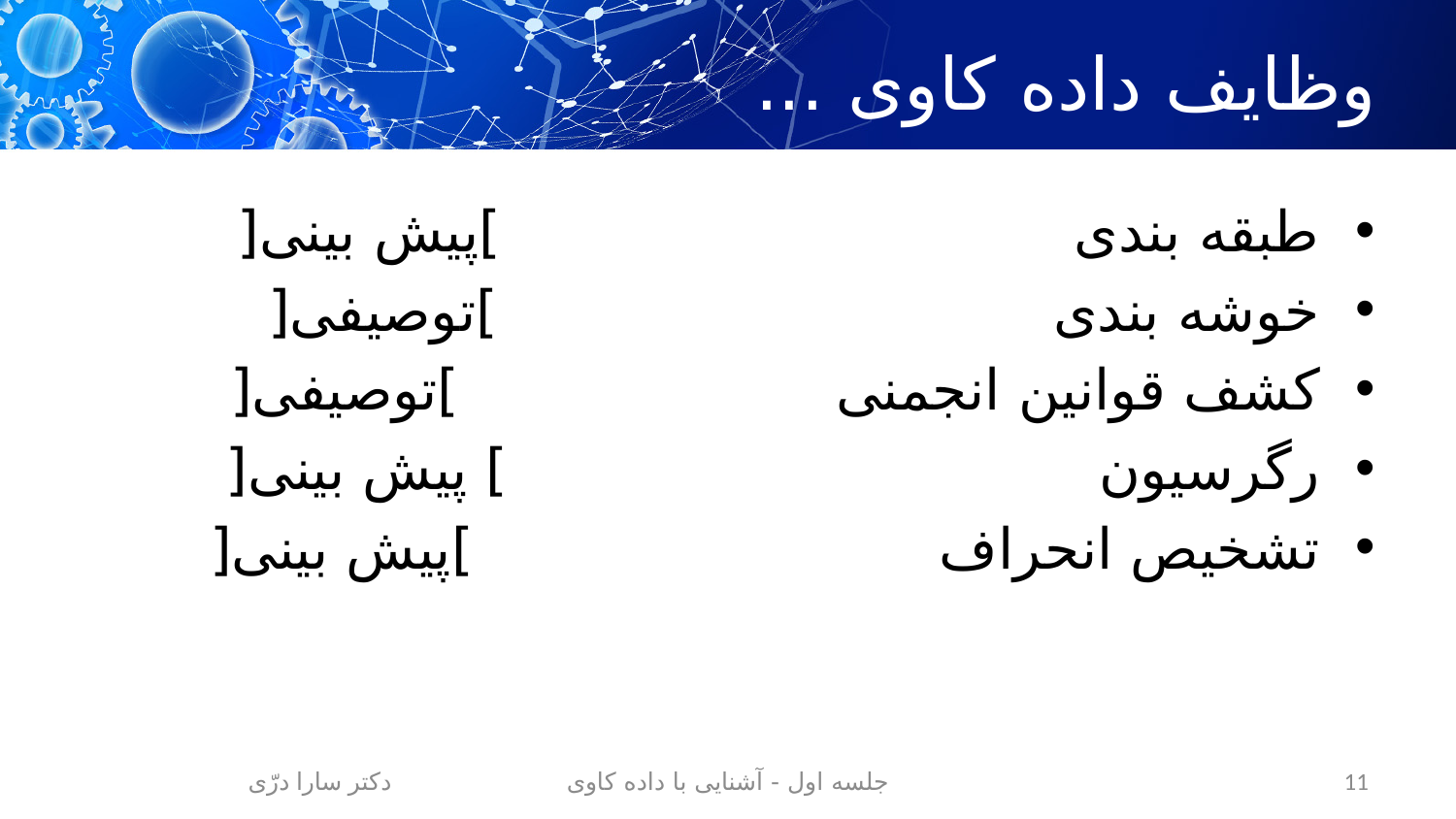

# وظایف داده کاوی ...
طبقه بندی                                ]پیش بینی[
خوشه بندی                               ]توصیفی[
کشف قوانین انجمنی                     ]توصیفی[
رگرسیون                                 ] پیش بینی[
تشخیص انحراف                          ]پیش بینی[

دکتر سارا درّی
جلسه اول - آشنایی با داده کاوی
11